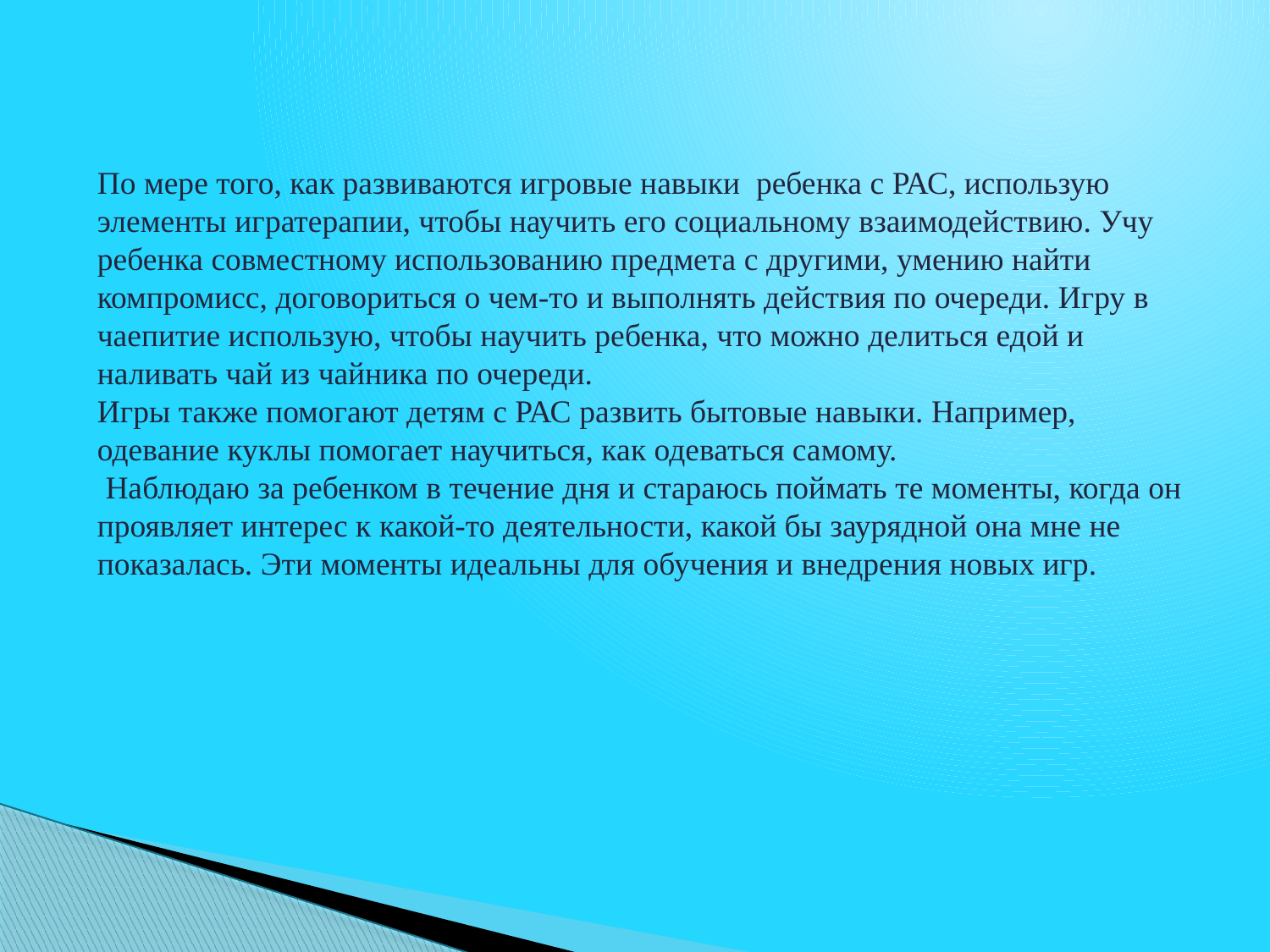

По мере того, как развиваются игровые навыки  ребенка с РАС, использую элементы игратерапии, чтобы научить его социальному взаимодействию. Учу ребенка совместному использованию предмета с другими, умению найти компромисс, договориться о чем-то и выполнять действия по очереди. Игру в чаепитие использую, чтобы научить ребенка, что можно делиться едой и наливать чай из чайника по очереди.
Игры также помогают детям с РАС развить бытовые навыки. Например, одевание куклы помогает научиться, как одеваться самому.
 Наблюдаю за ребенком в течение дня и стараюсь поймать те моменты, когда он проявляет интерес к какой-то деятельности, какой бы заурядной она мне не показалась. Эти моменты идеальны для обучения и внедрения новых игр.